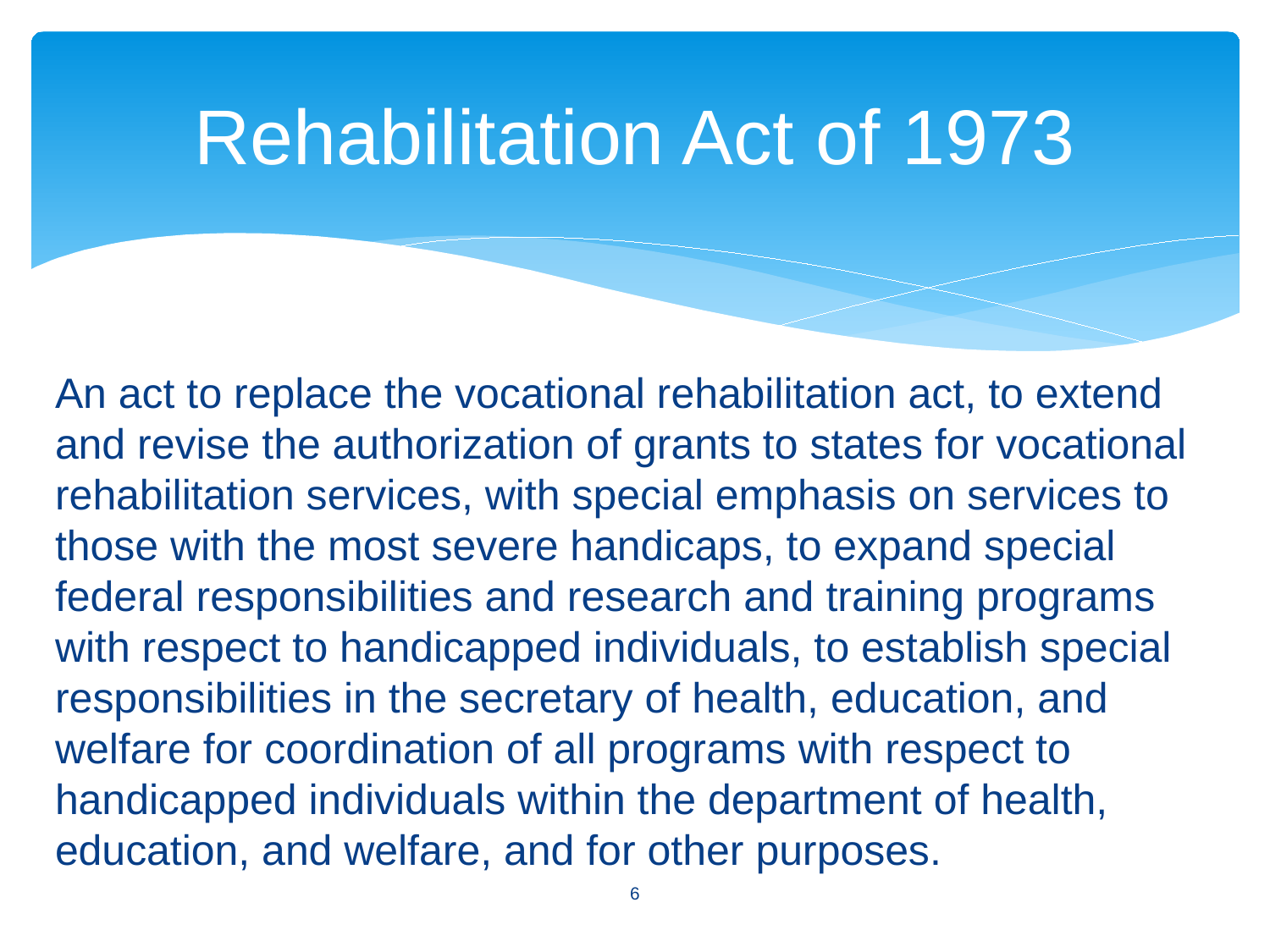

# Rehabilitation Act of 1973
An act to replace the vocational rehabilitation act, to extend and revise the authorization of grants to states for vocational rehabilitation services, with special emphasis on services to those with the most severe handicaps, to expand special federal responsibilities and research and training programs with respect to handicapped individuals, to establish special responsibilities in the secretary of health, education, and welfare for coordination of all programs with respect to handicapped individuals within the department of health, education, and welfare, and for other purposes.
6